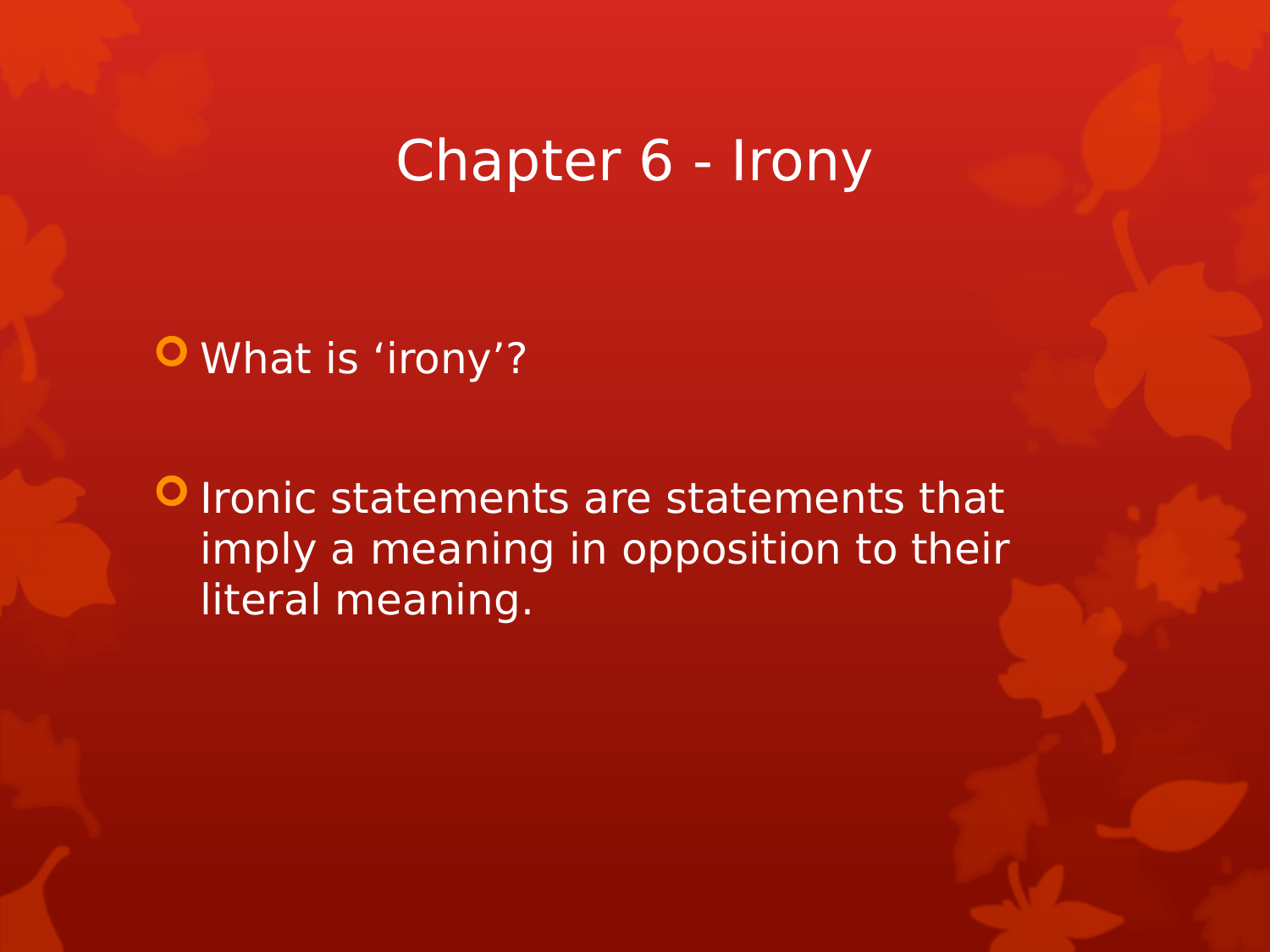

# Chapter 6 - Irony
What is ‘irony’?

Ironic statements are statements that imply a meaning in opposition to their literal meaning.